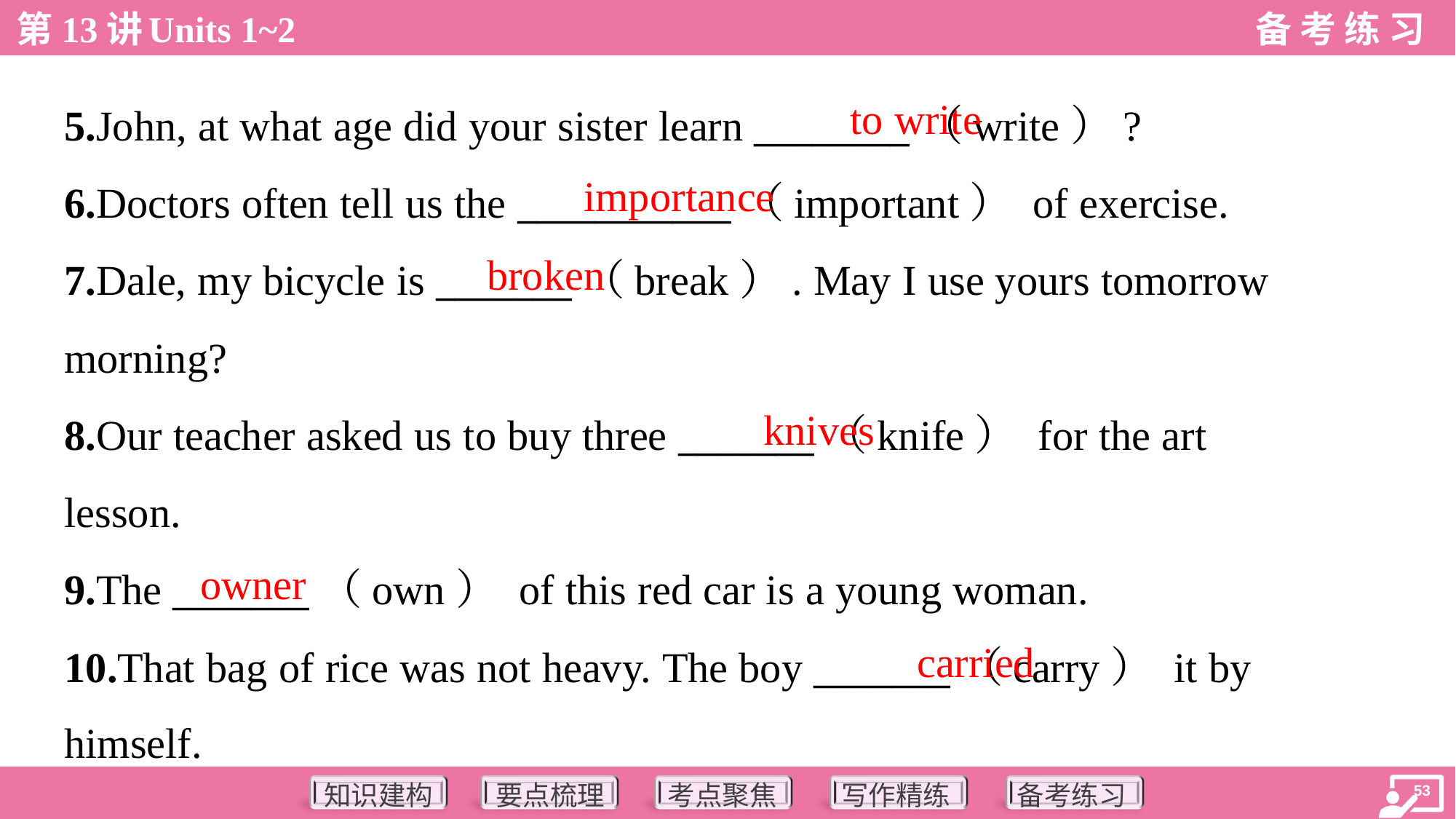

to write
5.John, at what age did your sister learn ________（write）?
6.Doctors often tell us the ___________（important） of exercise.
7.Dale, my bicycle is _______（break）. May I use yours tomorrow
morning?
8.Our teacher asked us to buy three _______（knife） for the art
lesson.
9.The _______（own） of this red car is a young woman.
10.That bag of rice was not heavy. The boy _______（carry） it by
himself.
importance
broken
knives
owner
carried